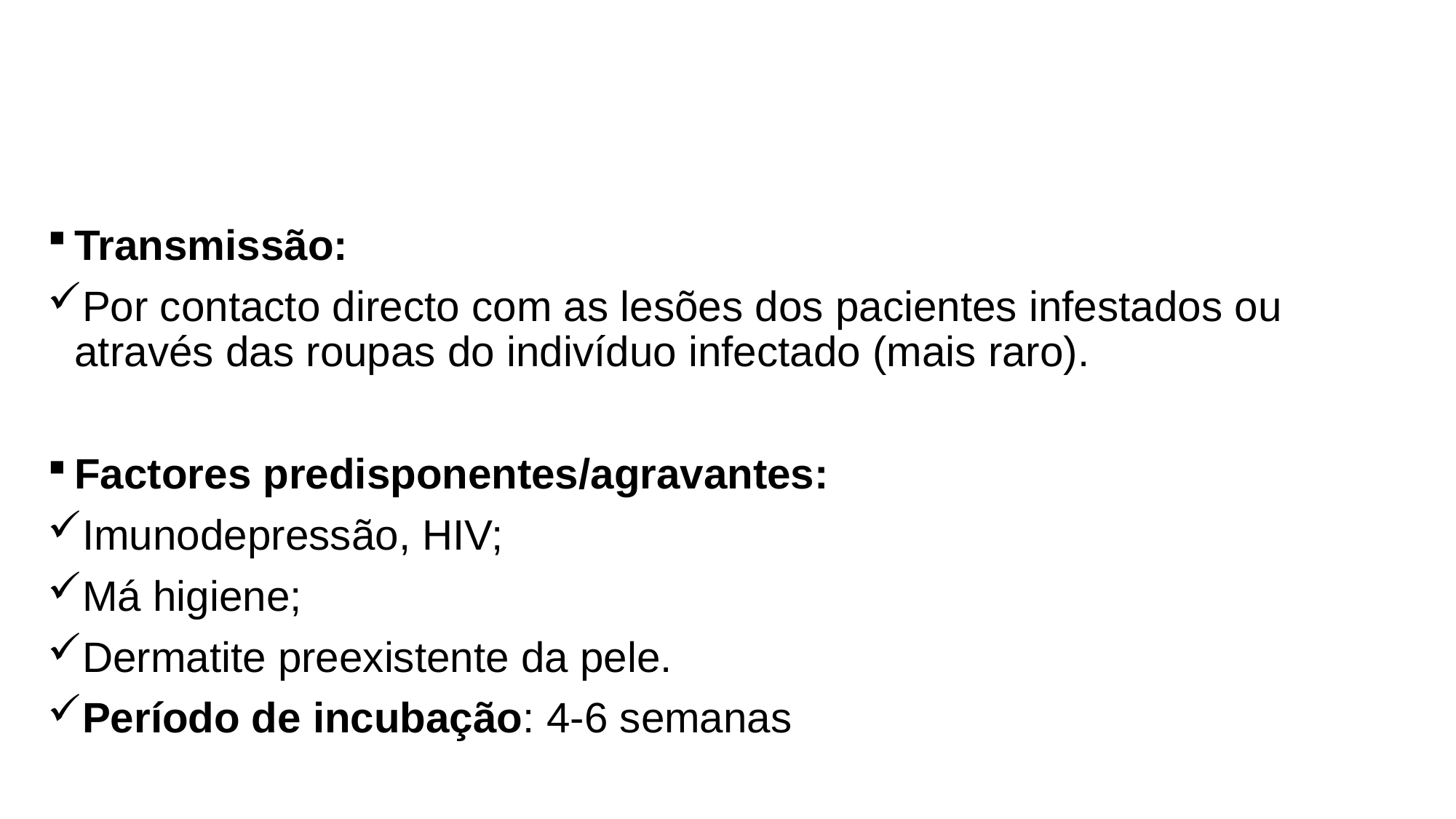

#
Transmissão:
Por contacto directo com as lesões dos pacientes infestados ou através das roupas do indivíduo infectado (mais raro).

Factores predisponentes/agravantes:
Imunodepressão, HIV;
Má higiene;
Dermatite preexistente da pele.
Período de incubação: 4-6 semanas